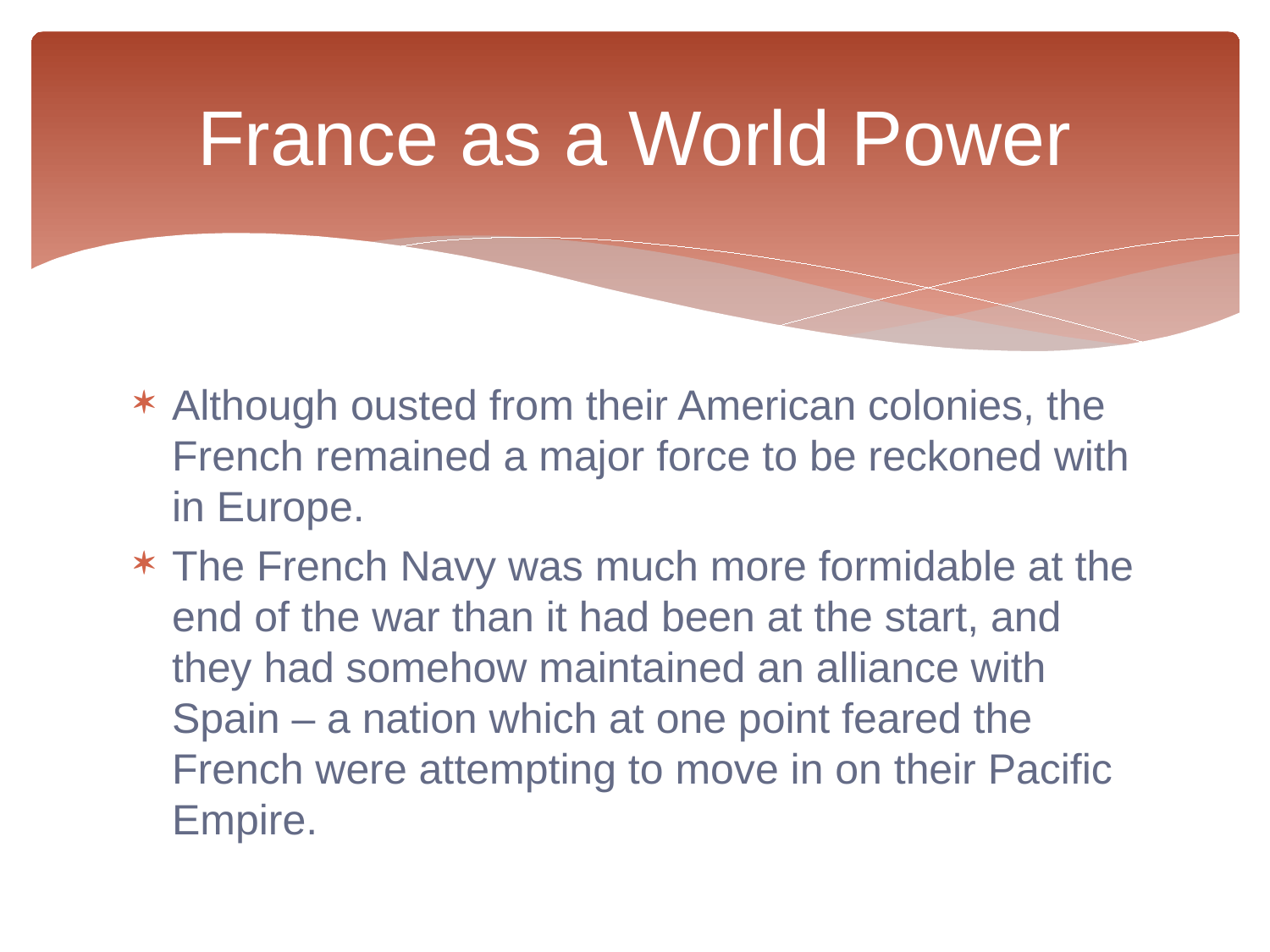

# France as a World Power
Although ousted from their American colonies, the French remained a major force to be reckoned with in Europe.
The French Navy was much more formidable at the end of the war than it had been at the start, and they had somehow maintained an alliance with Spain – a nation which at one point feared the French were attempting to move in on their Pacific Empire.